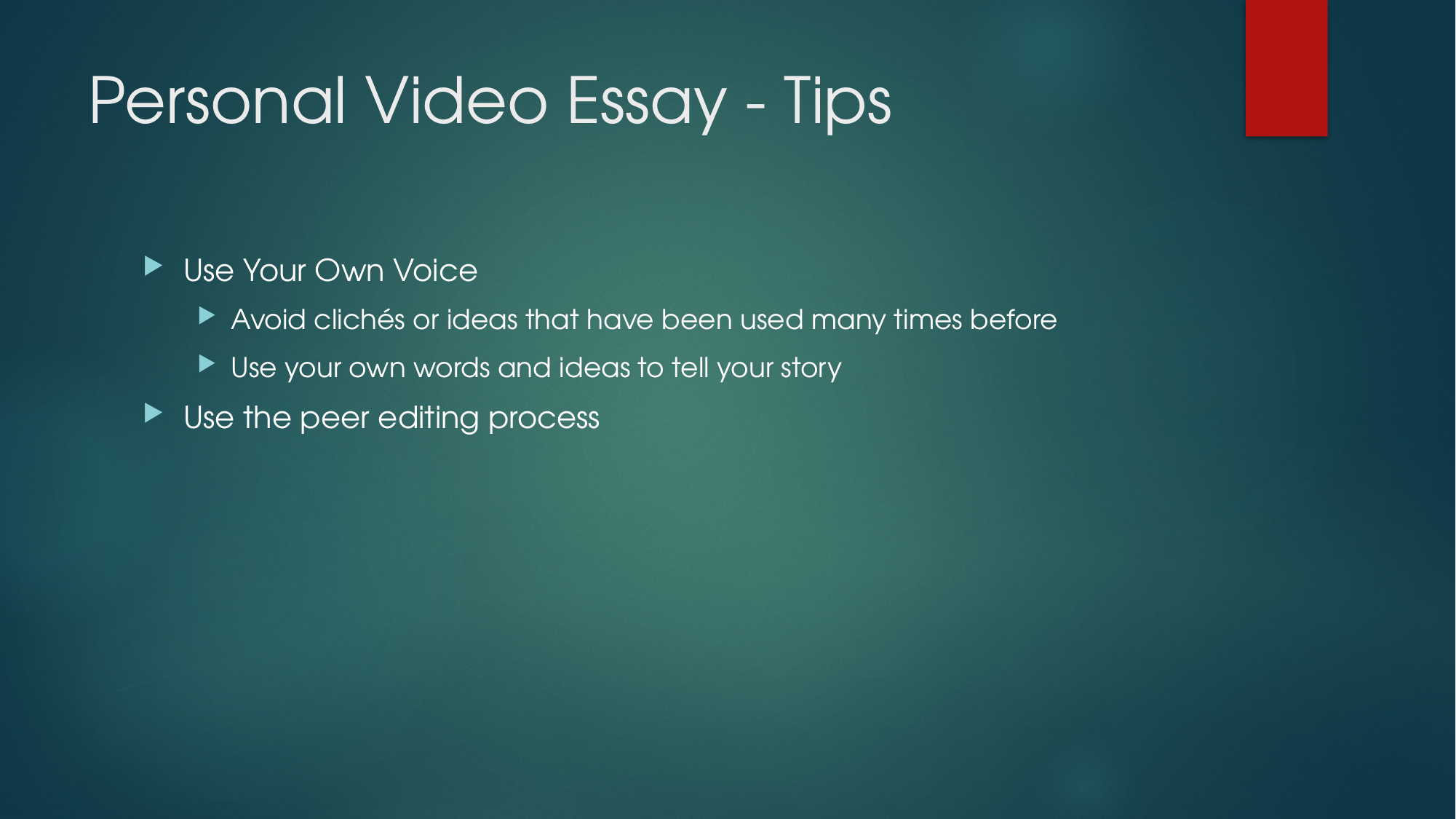

# Personal Video Essay - Tips
Use Your Own Voice
Avoid clichés or ideas that have been used many times before
Use your own words and ideas to tell your story
Use the peer editing process